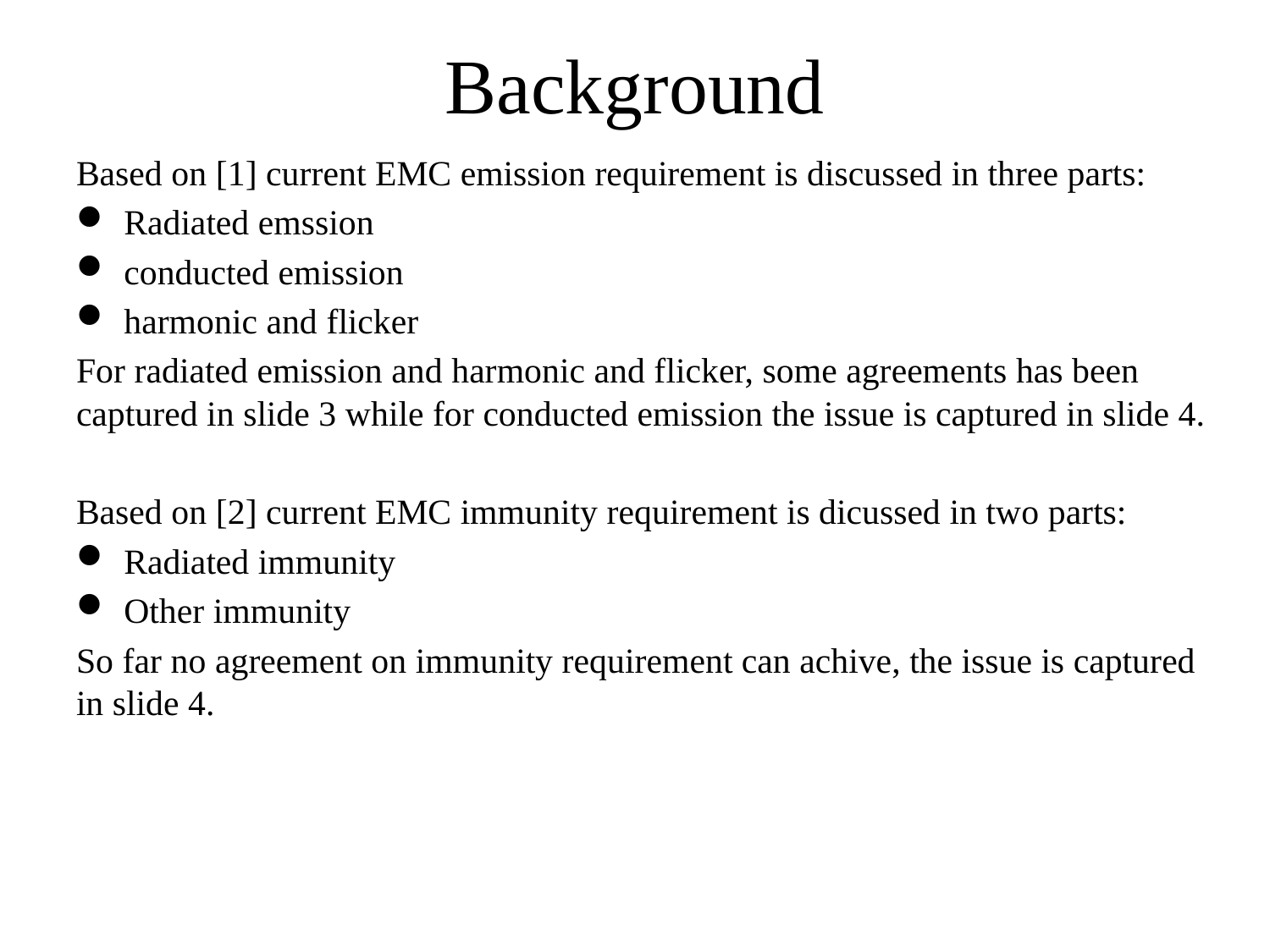

# Background
Based on [1] current EMC emission requirement is discussed in three parts:
Radiated emssion
conducted emission
harmonic and flicker
For radiated emission and harmonic and flicker, some agreements has been captured in slide 3 while for conducted emission the issue is captured in slide 4.

Based on [2] current EMC immunity requirement is dicussed in two parts:
Radiated immunity
Other immunity
So far no agreement on immunity requirement can achive, the issue is captured in slide 4.